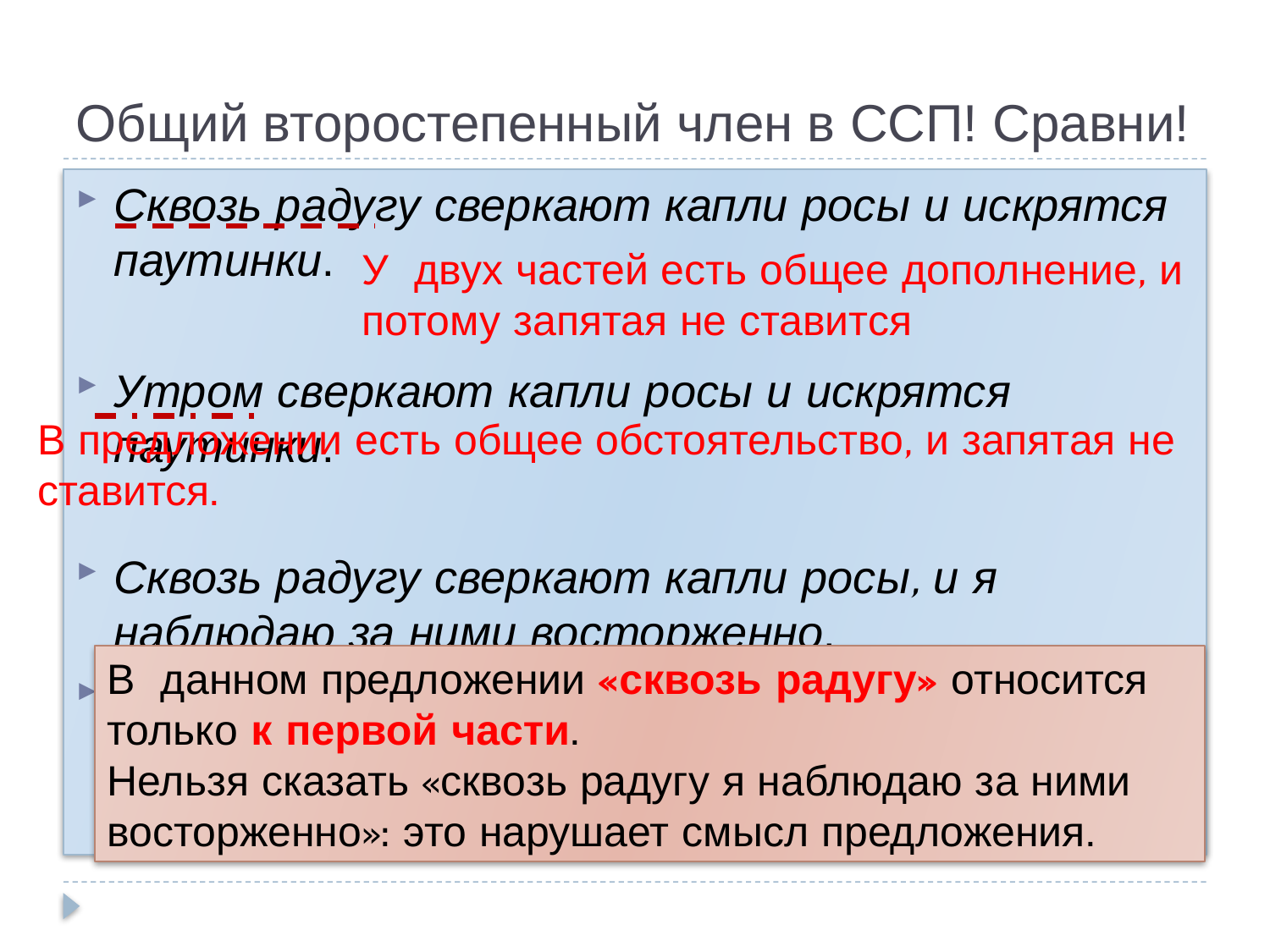

# Общий второстепенный член в ССП! Сравни!
Сквозь радугу сверкают капли росы и искрятся паутинки.

Утром сверкают капли росы и искрятся паутинки.

Сквозь радугу сверкают капли росы, и я наблюдаю за ними восторженно.

У  двух частей есть общее дополнение, и потому запятая не ставится
В предложении есть общее обстоятельство, и запятая не ставится.
В  данном предложении «сквозь радугу» относится только к первой части.
Нельзя сказать «сквозь радугу я наблюдаю за ними восторженно»: это нарушает смысл предложения.